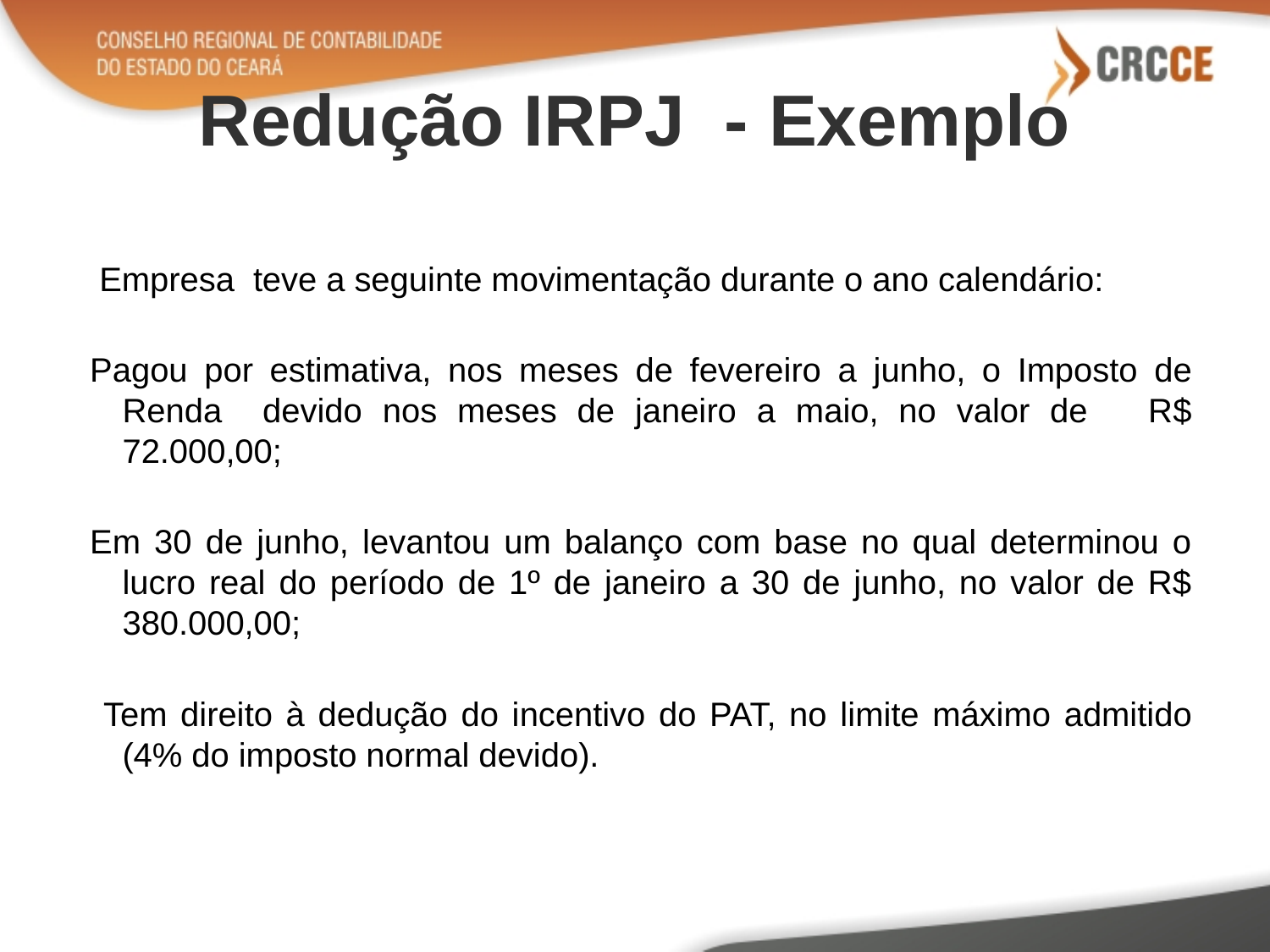

# Redução IRPJ  - Exemplo

 Empresa  teve a seguinte movimentação durante o ano calendário:

Pagou por estimativa, nos meses de fevereiro a junho, o Imposto de Renda  devido nos meses de janeiro a maio, no valor de   R$ 72.000,00;

Em 30 de junho, levantou um balanço com base no qual determinou o lucro real do período de 1º de janeiro a 30 de junho, no valor de R$ 380.000,00;

 Tem direito à dedução do incentivo do PAT, no limite máximo admitido (4% do imposto normal devido).